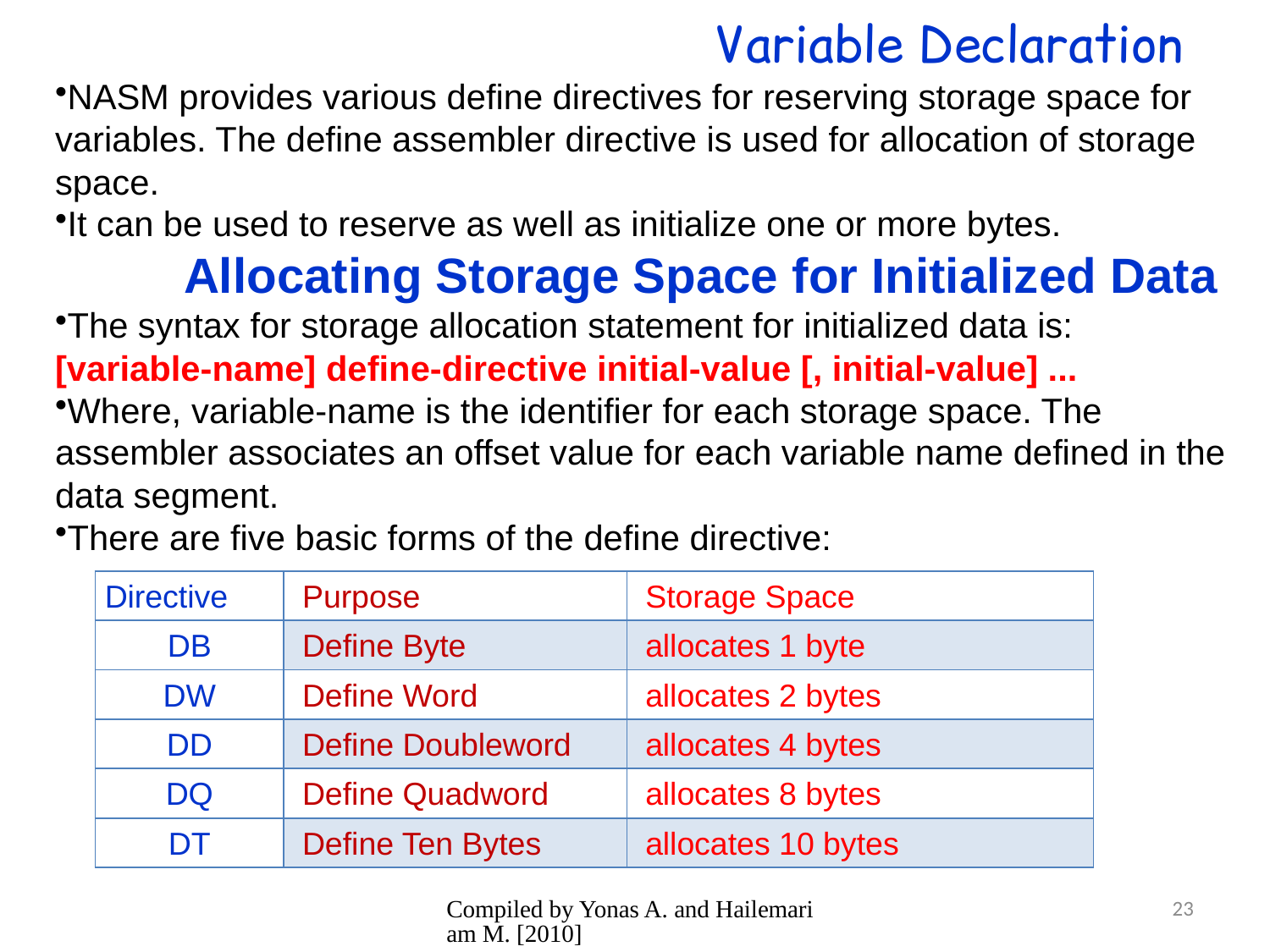

# Variable Declaration
NASM provides various define directives for reserving storage space for variables. The define assembler directive is used for allocation of storage space.
It can be used to reserve as well as initialize one or more bytes.
Allocating Storage Space for Initialized Data
The syntax for storage allocation statement for initialized data is:
[variable-name] define-directive initial-value [, initial-value] ...
Where, variable-name is the identifier for each storage space. The assembler associates an offset value for each variable name defined in the data segment.
There are five basic forms of the define directive:
| Directive | Purpose | Storage Space |
| --- | --- | --- |
| DB | Define Byte | allocates 1 byte |
| DW | Define Word | allocates 2 bytes |
| DD | Define Doubleword | allocates 4 bytes |
| DQ | Define Quadword | allocates 8 bytes |
| DT | Define Ten Bytes | allocates 10 bytes |
Compiled by Yonas A. and Hailemariam M. [2010]
23